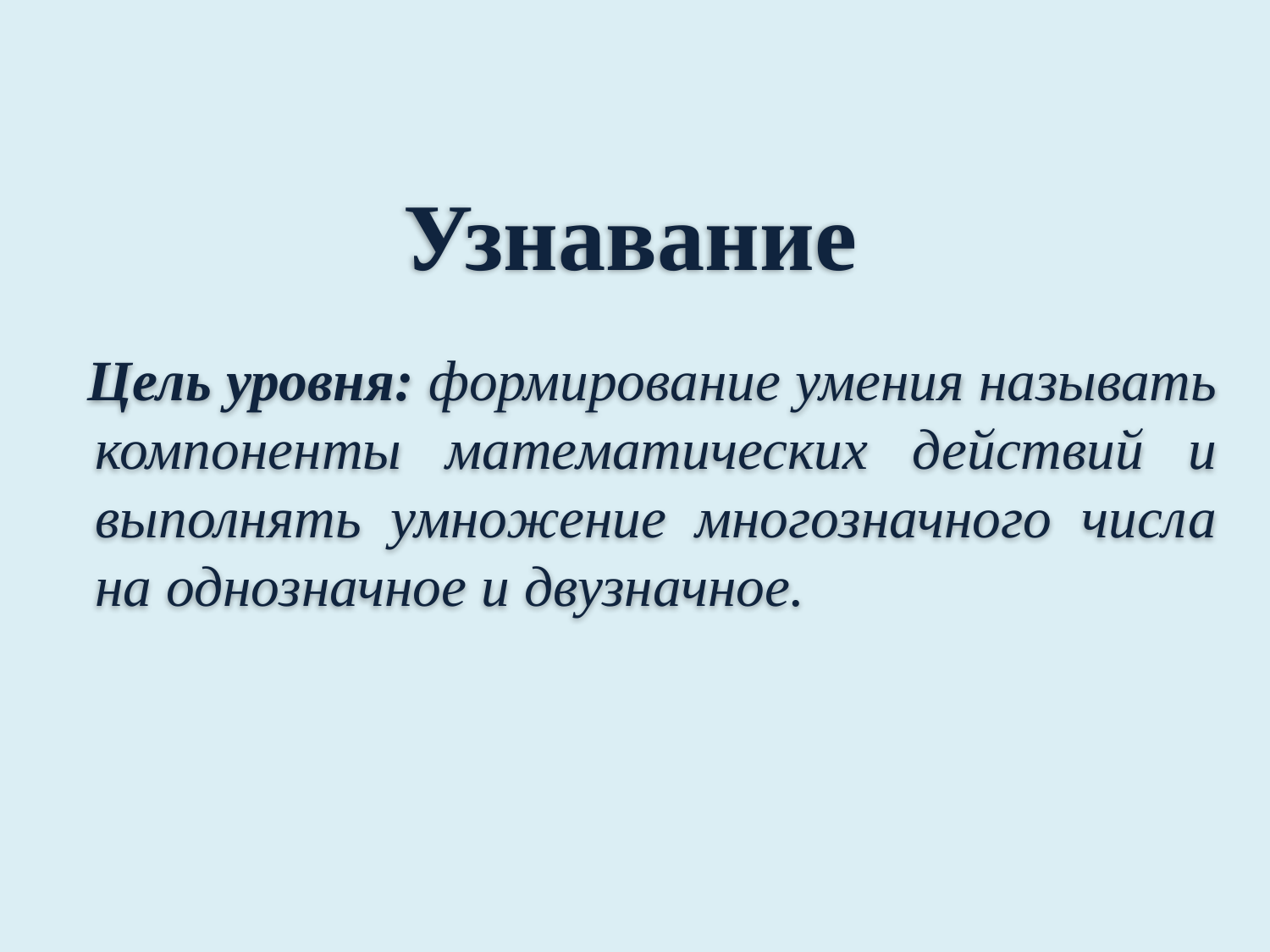

Узнавание
    Цель уровня: формирование умения называть компоненты математических действий и выполнять умножение многозначного числа на однозначное и двузначное.